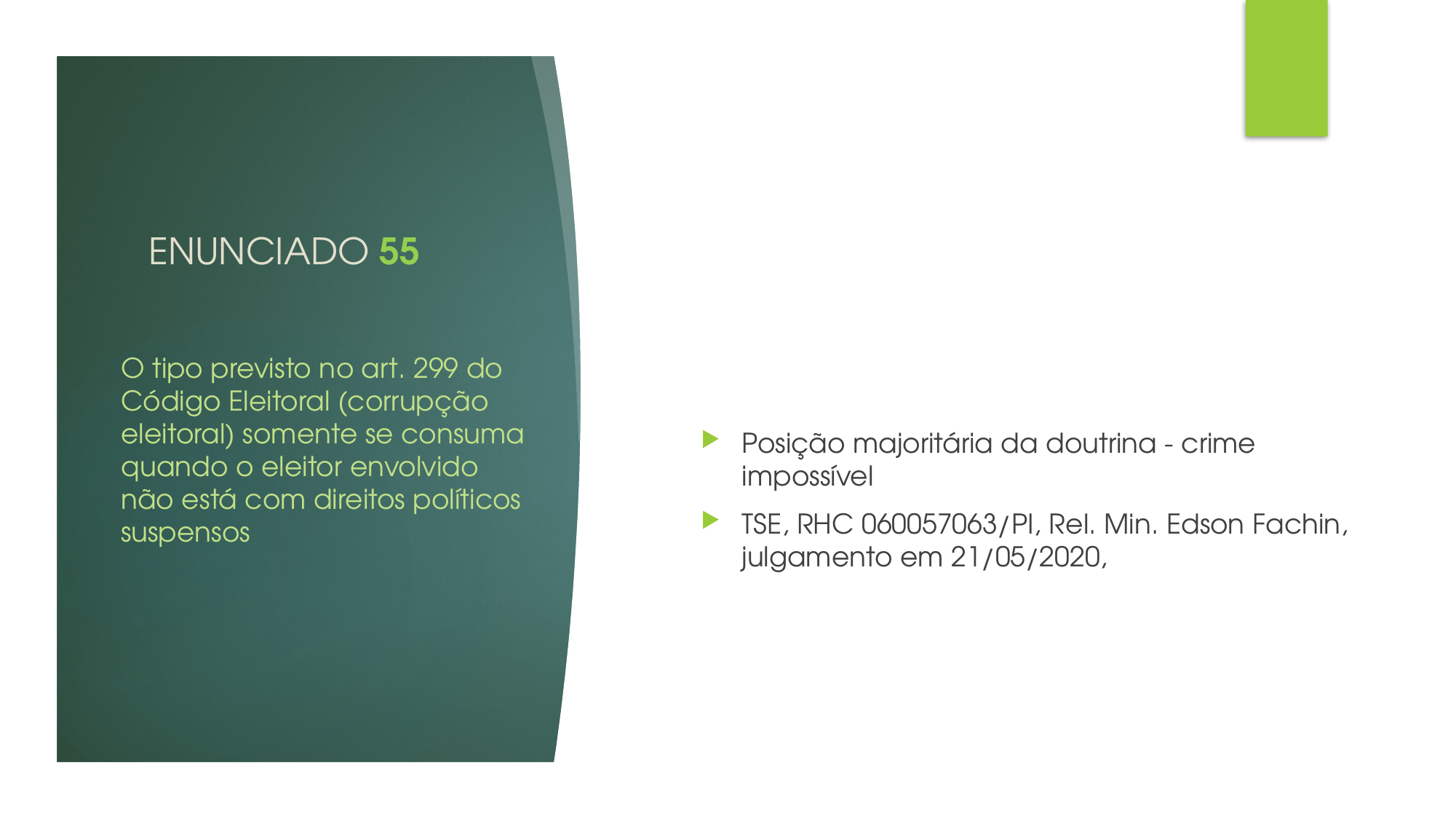

# ENUNCIADO 55

Posição majoritária da doutrina - crime impossível
TSE, RHC 060057063/PI, Rel. Min. Edson Fachin, julgamento em 21/05/2020,

O tipo previsto no art. 299 do Código Eleitoral (corrupção eleitoral) somente se consuma quando o eleitor envolvido não está com direitos políticos suspensos